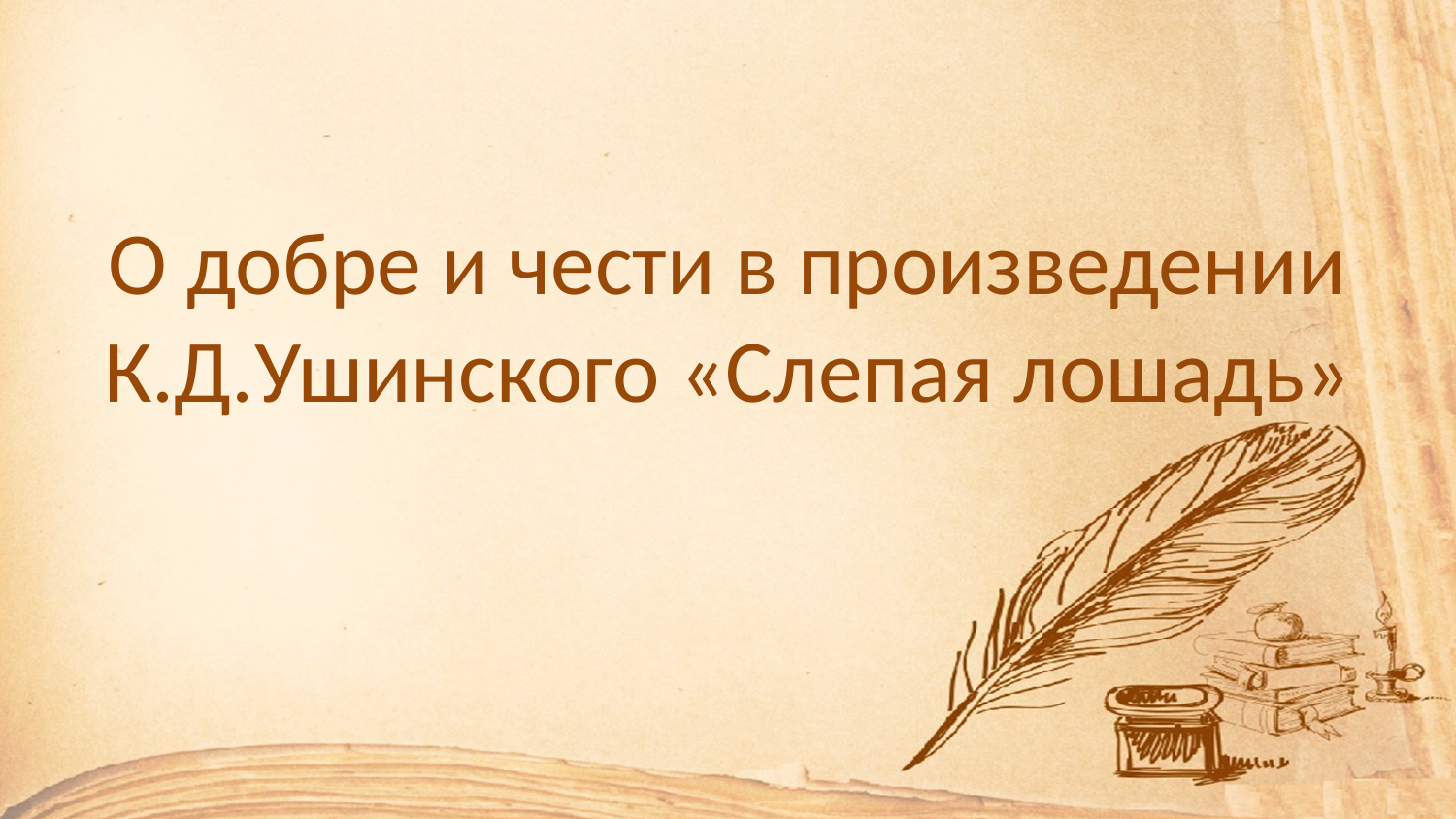

# О добре и чести в произведении К.Д.Ушинского «Слепая лошадь»